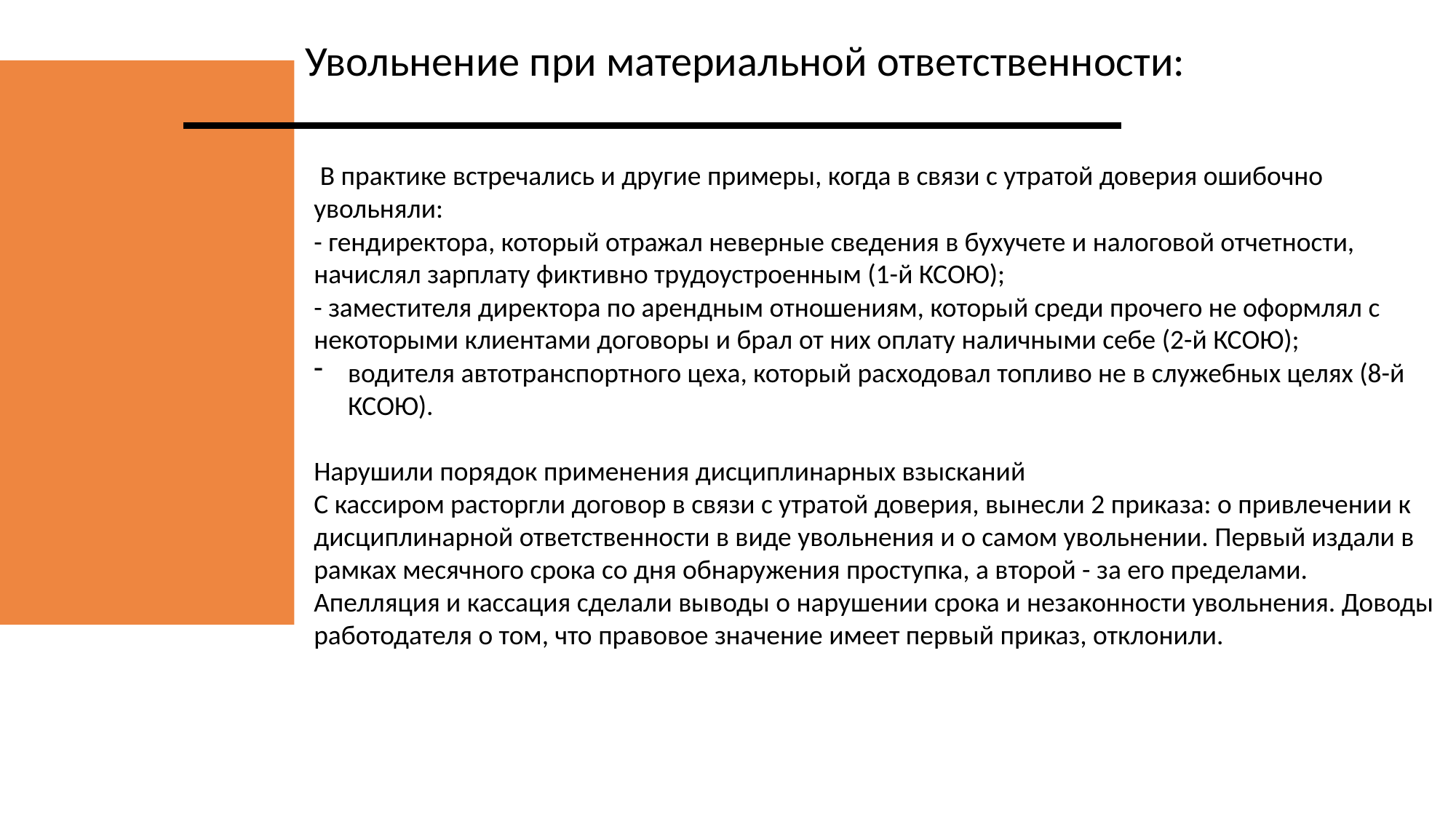

Увольнение при материальной ответственности:

 В практике встречались и другие примеры, когда в связи с утратой доверия ошибочно увольняли:
- гендиректора, который отражал неверные сведения в бухучете и налоговой отчетности, начислял зарплату фиктивно трудоустроенным (1-й КСОЮ);
- заместителя директора по арендным отношениям, который среди прочего не оформлял с некоторыми клиентами договоры и брал от них оплату наличными себе (2-й КСОЮ);
водителя автотранспортного цеха, который расходовал топливо не в служебных целях (8-й КСОЮ).

Нарушили порядок применения дисциплинарных взысканий
С кассиром расторгли договор в связи с утратой доверия, вынесли 2 приказа: о привлечении к дисциплинарной ответственности в виде увольнения и о самом увольнении. Первый издали в рамках месячного срока со дня обнаружения проступка, а второй - за его пределами.
Апелляция и кассация сделали выводы о нарушении срока и незаконности увольнения. Доводы работодателя о том, что правовое значение имеет первый приказ, отклонили.